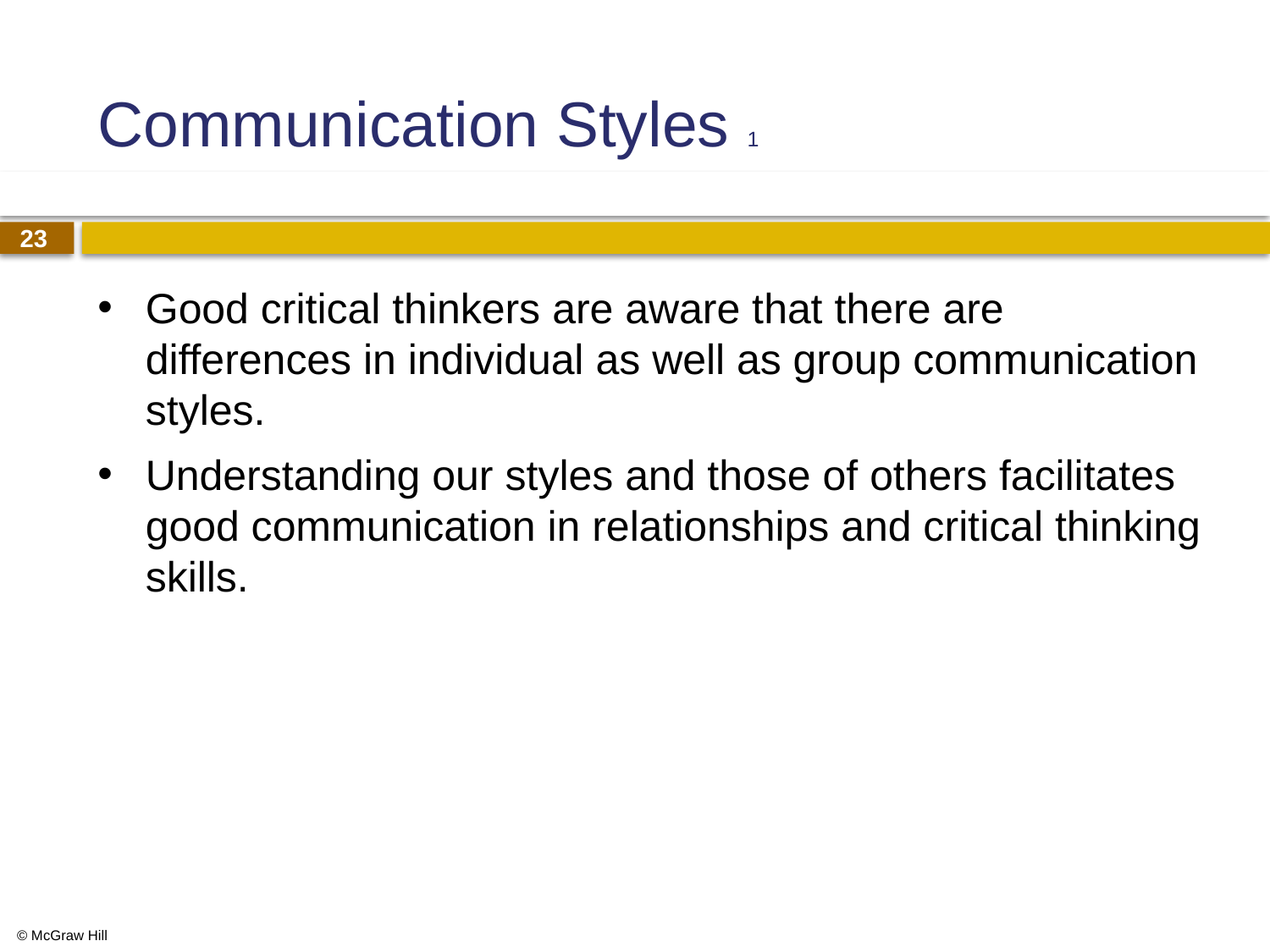

# Communication Styles 1
Good critical thinkers are aware that there are differences in individual as well as group communication styles.
Understanding our styles and those of others facilitates good communication in relationships and critical thinking skills.